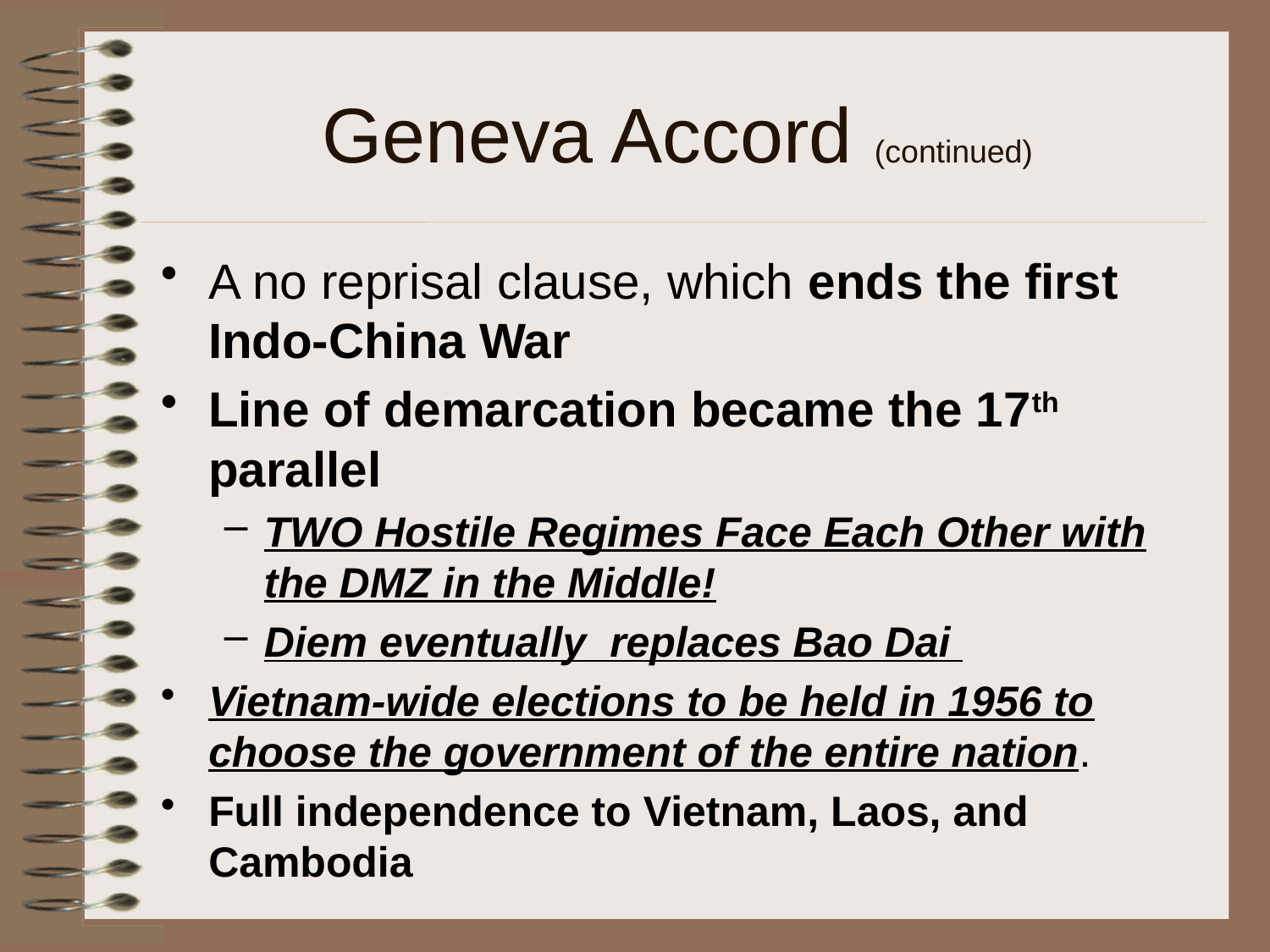

# Geneva Accord (continued)
A no reprisal clause, which ends the first Indo-China War
Line of demarcation became the 17th parallel
TWO Hostile Regimes Face Each Other with the DMZ in the Middle!
Diem eventually  replaces Bao Dai
Vietnam-wide elections to be held in 1956 to choose the government of the entire nation.
Full independence to Vietnam, Laos, and Cambodia